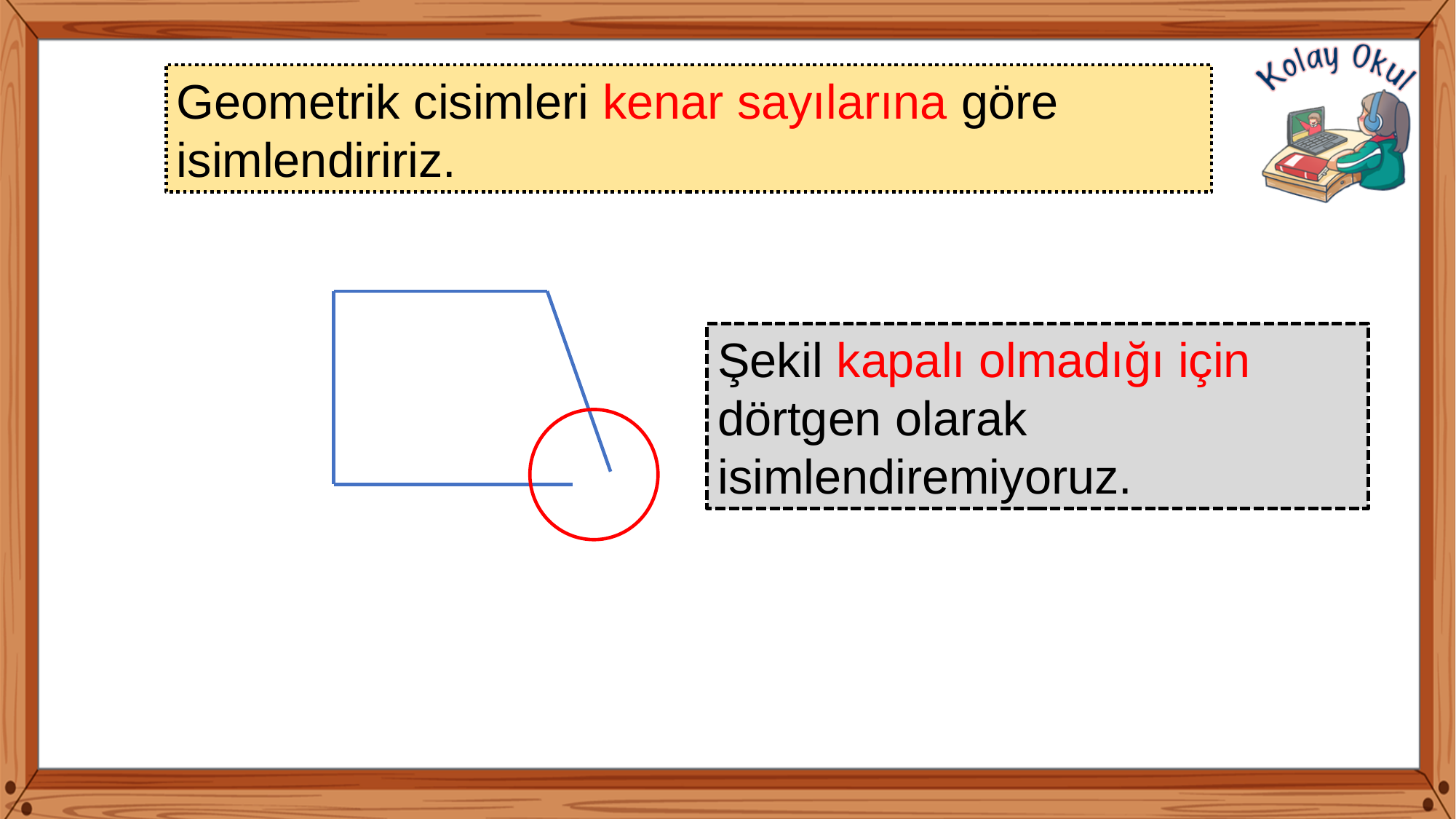

Geometrik cisimleri kenar sayılarına göre isimlendiririz.
Şekil kapalı olmadığı için dörtgen olarak isimlendiremiyoruz.